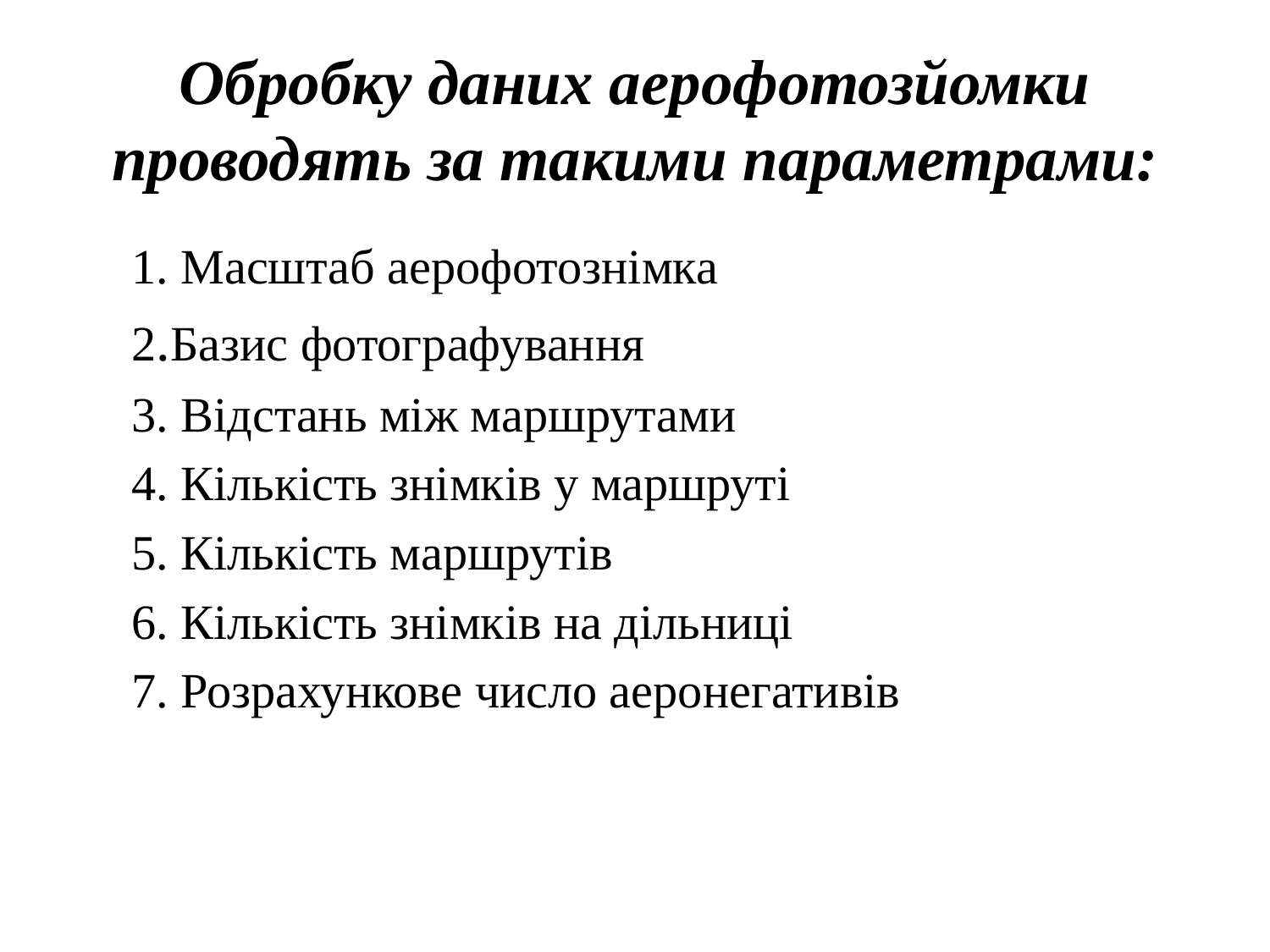

# Обробку даних аерофотозйомки проводять за такими параметрами:
1. Масштаб аерофотознімка
2.Базис фотографування
3. Відстань між маршрутами
4. Кількість знімків у маршруті
5. Кількість маршрутів
6. Кількість знімків на дільниці
7. Розрахункове число аеронегативів